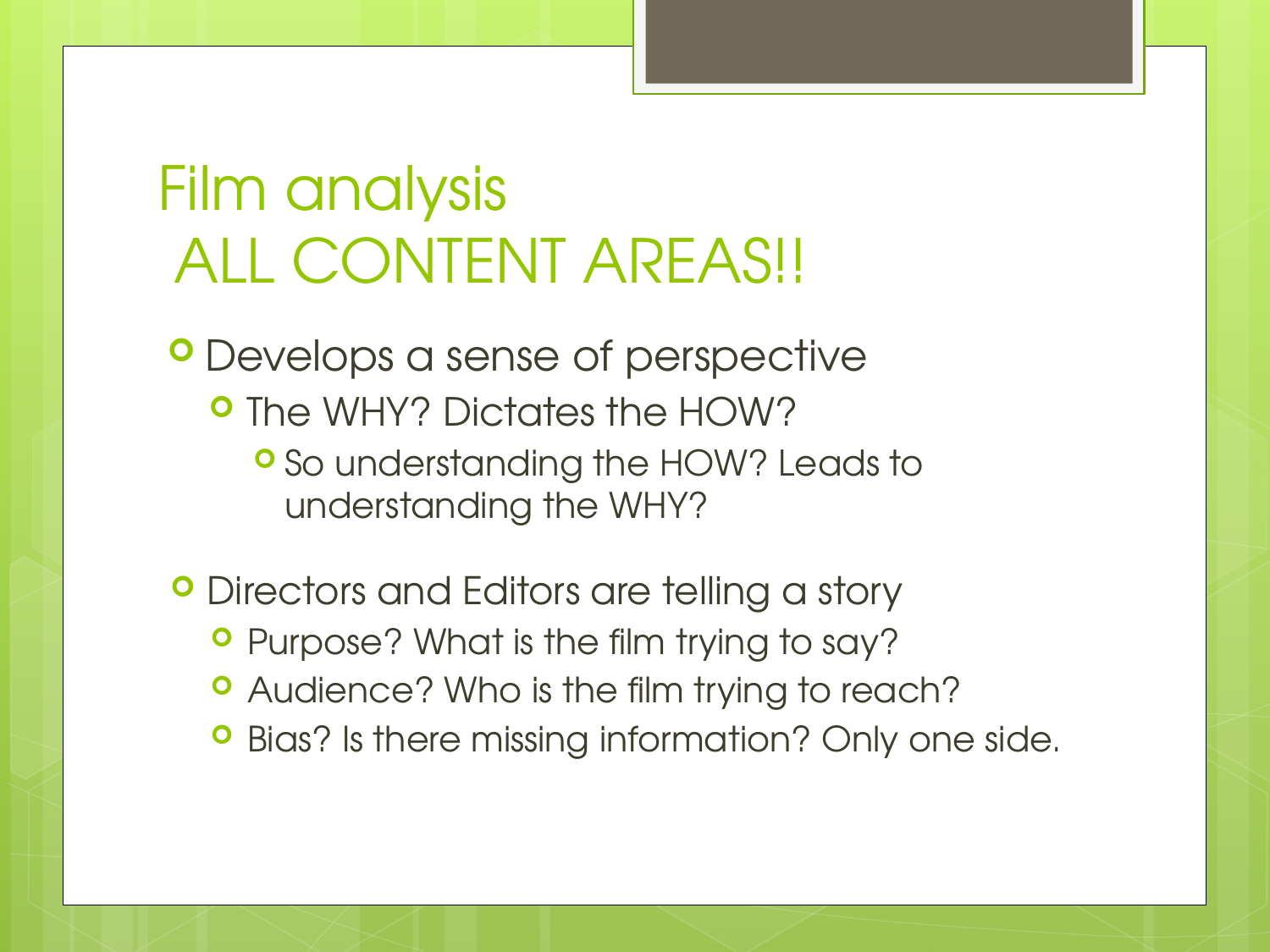

# Film analysis ALL CONTENT AREAS!!
Develops a sense of perspective
The WHY? Dictates the HOW?
So understanding the HOW? Leads to understanding the WHY?

Directors and Editors are telling a story
Purpose? What is the film trying to say?
Audience? Who is the film trying to reach?
Bias? Is there missing information? Only one side.